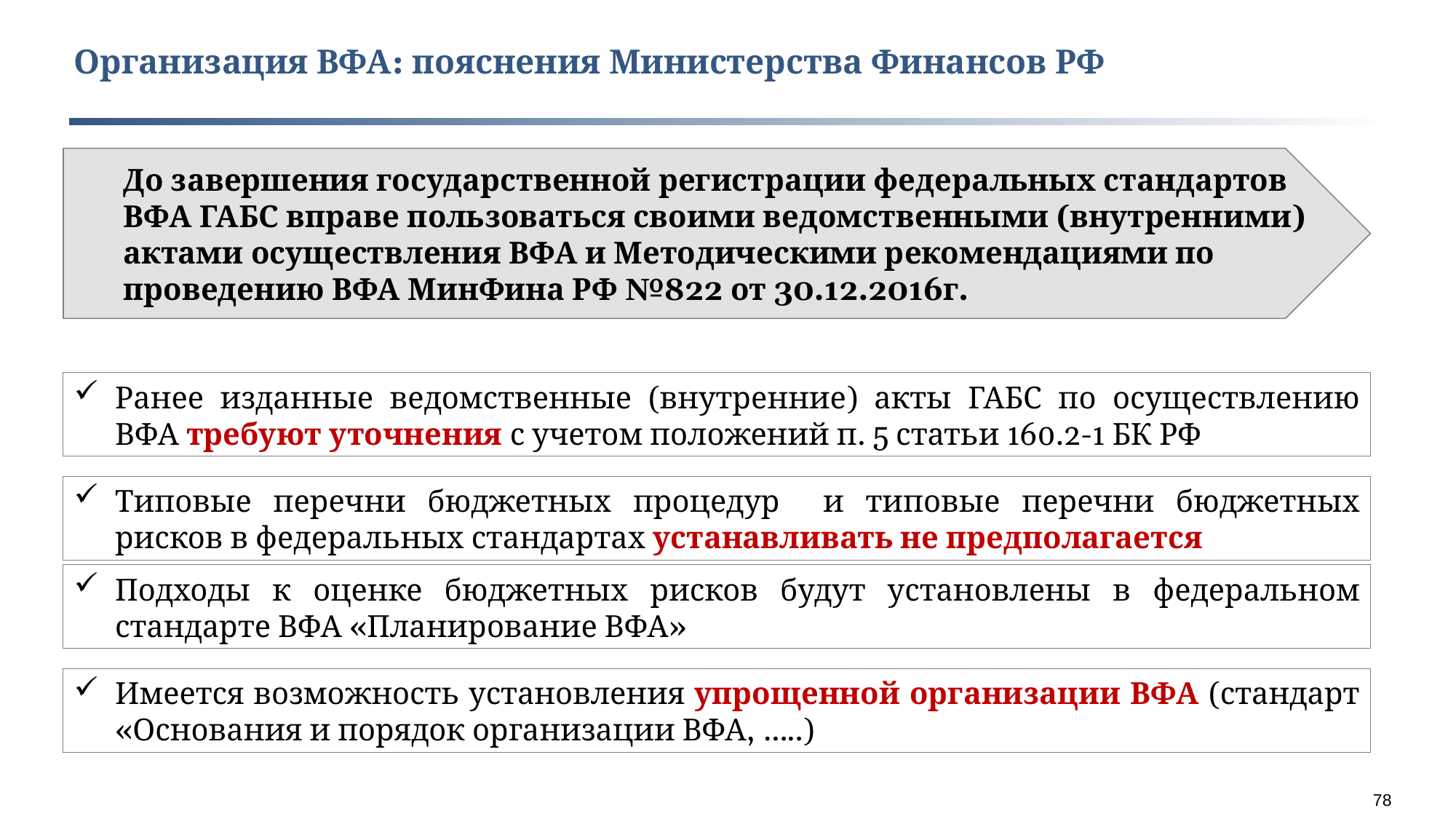

Организация ВФА: пояснения Министерства Финансов РФ
До завершения государственной регистрации федеральных стандартов ВФА ГАБС вправе пользоваться своими ведомственными (внутренними) актами осуществления ВФА и Методическими рекомендациями по  проведению ВФА МинФина РФ №822 от 30.12.2016г.
Ранее изданные ведомственные (внутренние) акты ГАБС по осуществлению ВФА требуют уточнения с учетом положений п. 5 статьи 160.2-1 БК РФ
Типовые перечни бюджетных процедур  и типовые перечни бюджетных рисков в федеральных стандартах устанавливать не предполагается
Подходы к оценке бюджетных рисков будут установлены в федеральном стандарте ВФА «Планирование ВФА»
Имеется возможность установления упрощенной организации ВФА (стандарт «Основания и порядок организации ВФА, …..)